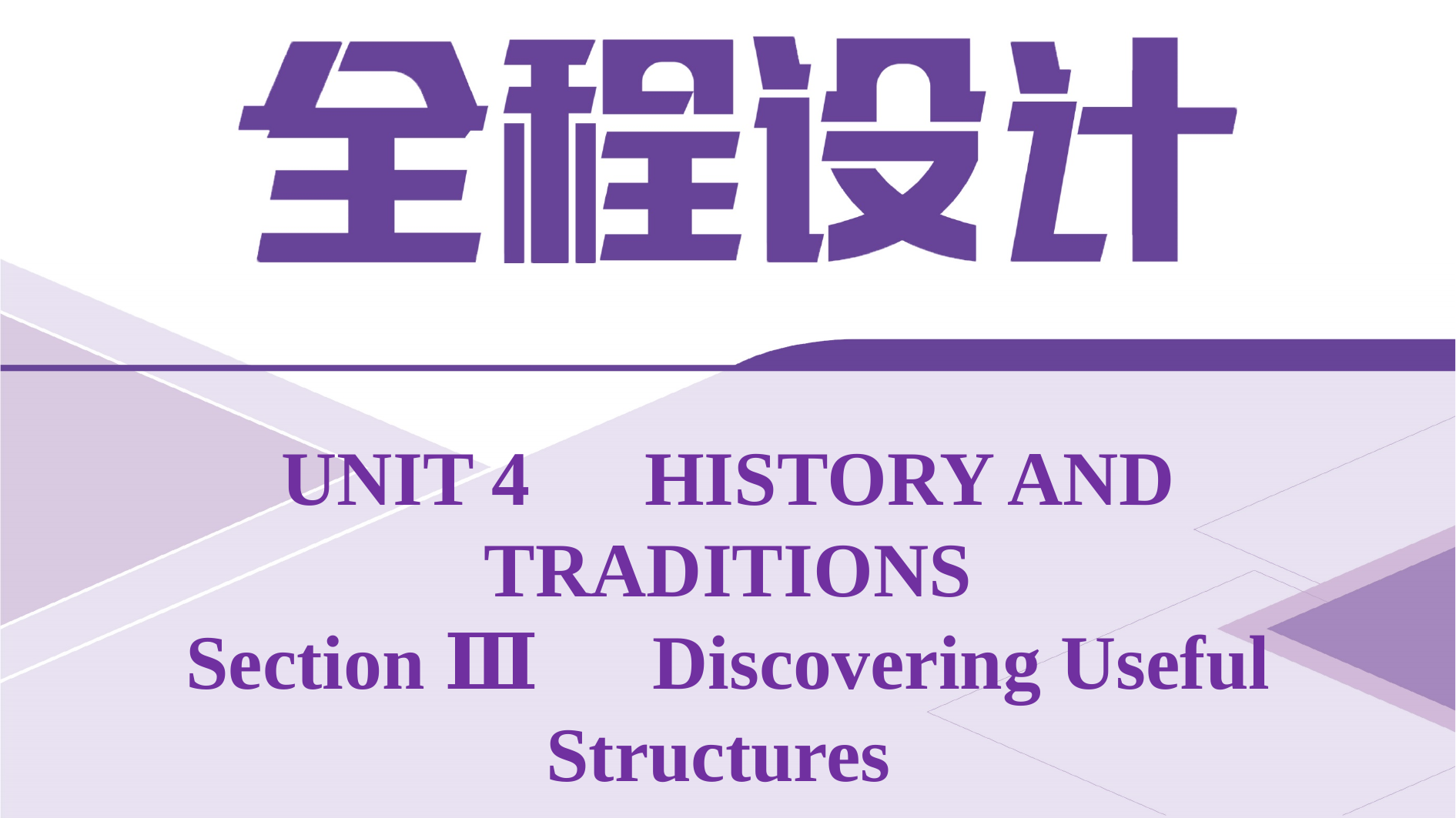

UNIT 4　HISTORY AND TRADITIONS
Section Ⅲ　Discovering Useful Structures